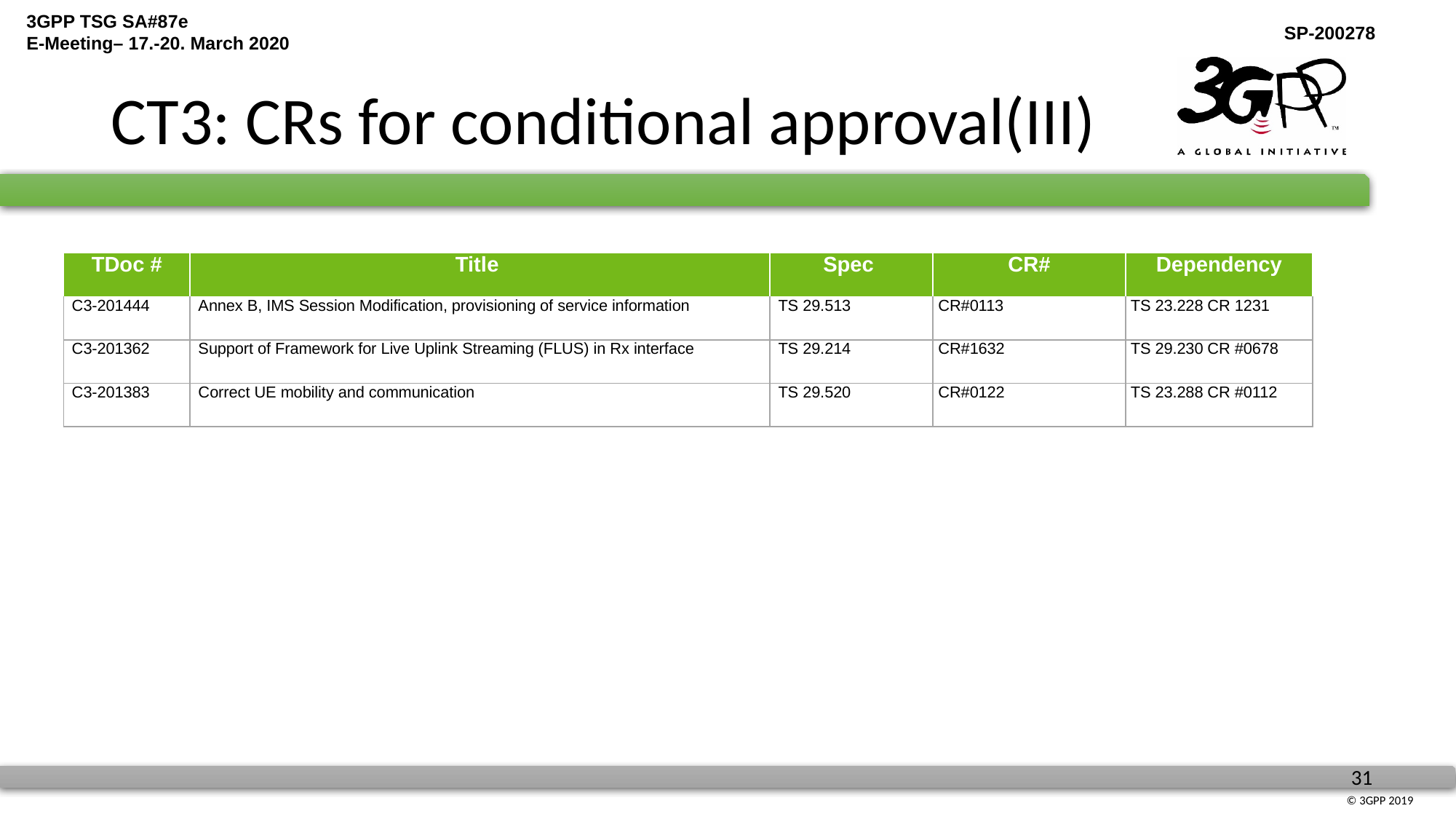

# CT3: CRs for conditional approval(III)
| TDoc # | Title | Spec | CR# | Dependency |
| --- | --- | --- | --- | --- |
| C3-201444 | Annex B, IMS Session Modification, provisioning of service information | TS 29.513 | CR#0113 | TS 23.228 CR 1231 |
| C3-201362 | Support of Framework for Live Uplink Streaming (FLUS) in Rx interface | TS 29.214 | CR#1632 | TS 29.230 CR #0678 |
| C3-201383 | Correct UE mobility and communication | TS 29.520 | CR#0122 | TS 23.288 CR #0112 |